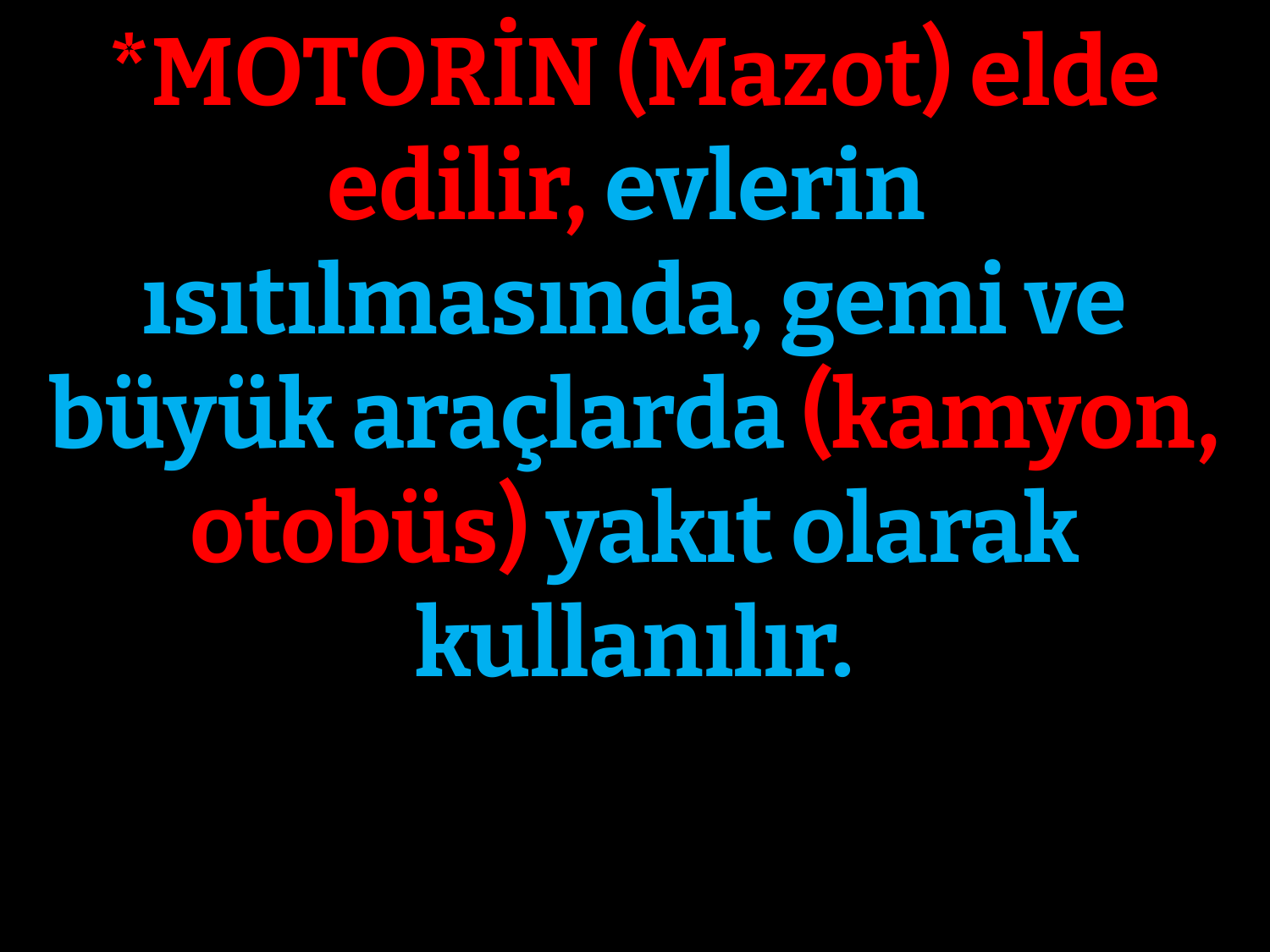

*MOTORİN (Mazot) elde edilir, evlerin  ısıtılmasında, gemi ve büyük araçlarda (kamyon, otobüs) yakıt olarak kullanılır.
#